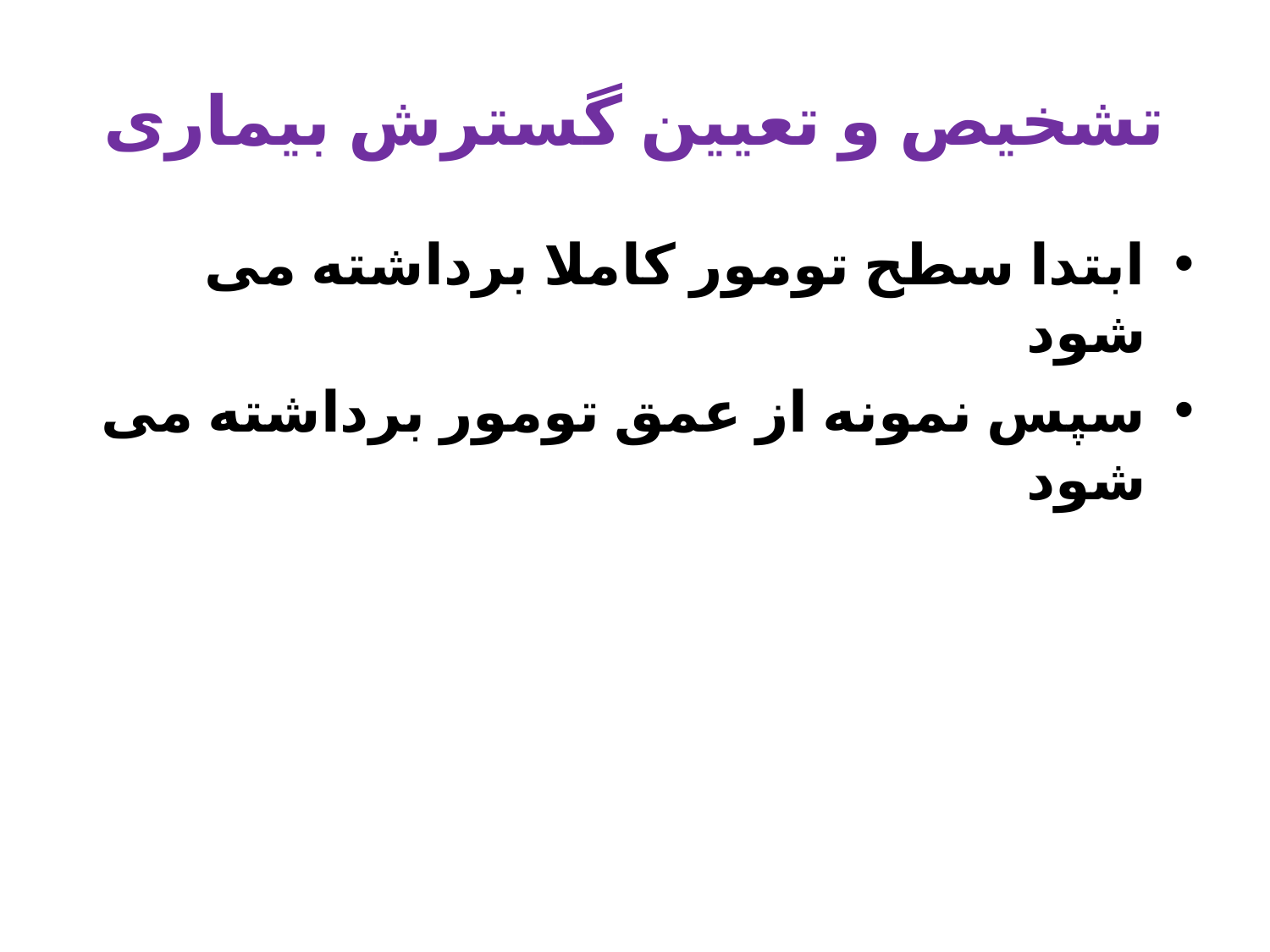

# تشخیص و تعیین گسترش بیماری
ابتدا سطح تومور کاملا برداشته می شود
سپس نمونه از عمق تومور برداشته می شود